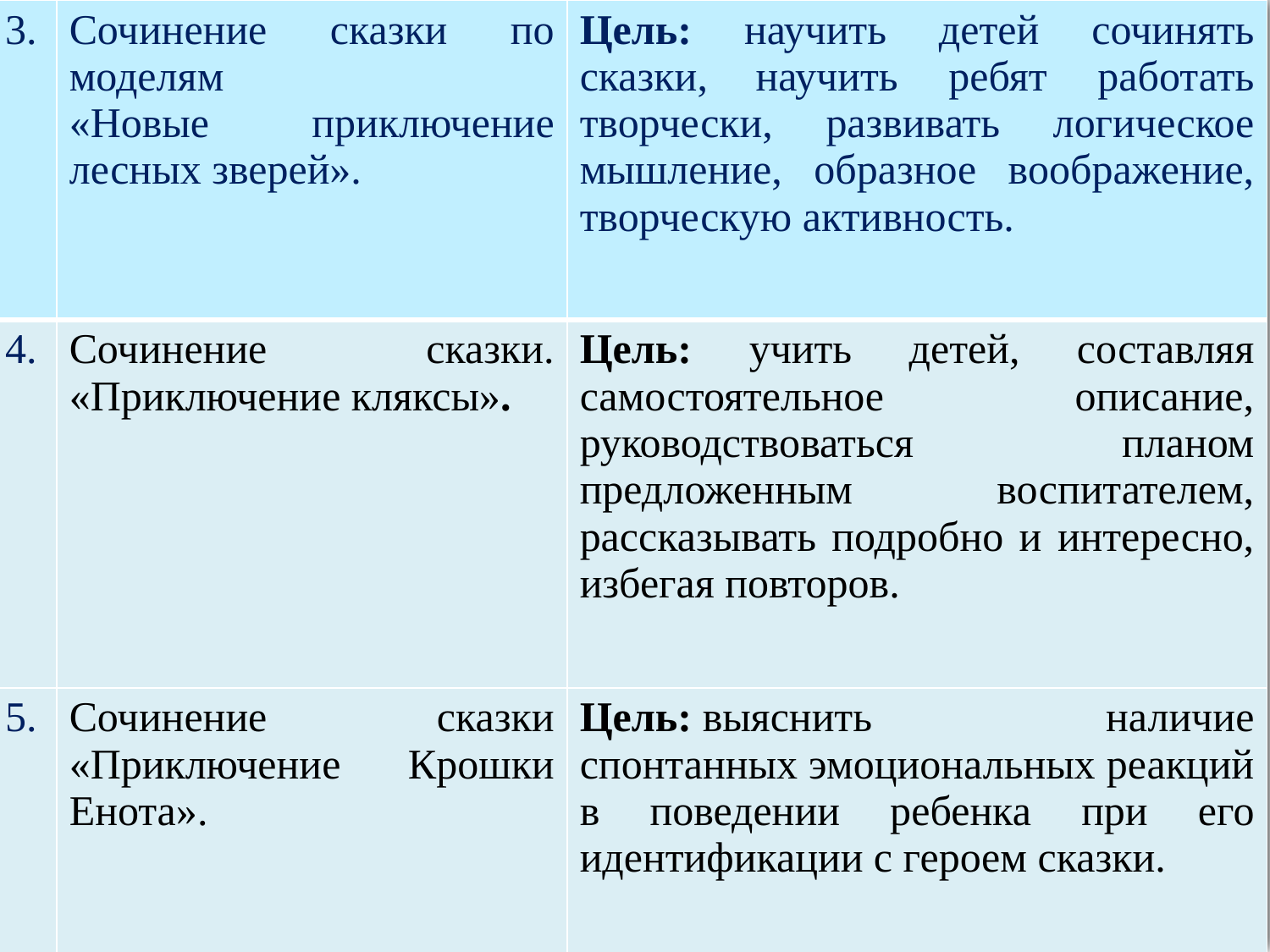

| 3. | Сочинение сказки по моделям «Новые приключение лесных зверей». | Цель: научить детей сочинять сказки, научить ребят работать творчески, развивать логическое мышление, образное воображение, творческую активность. |
| --- | --- | --- |
| 4. | Сочинение сказки. «Приключение кляксы». | Цель: учить детей, составляя самостоятельное описание, руководствоваться планом предложенным воспитателем, рассказывать подробно и интересно, избегая повторов. |
| 5. | Сочинение сказки «Приключение Крошки Енота». | Цель: выяснить наличие спонтанных эмоциональных реакций в поведении ребенка при его идентификации с героем сказки. |